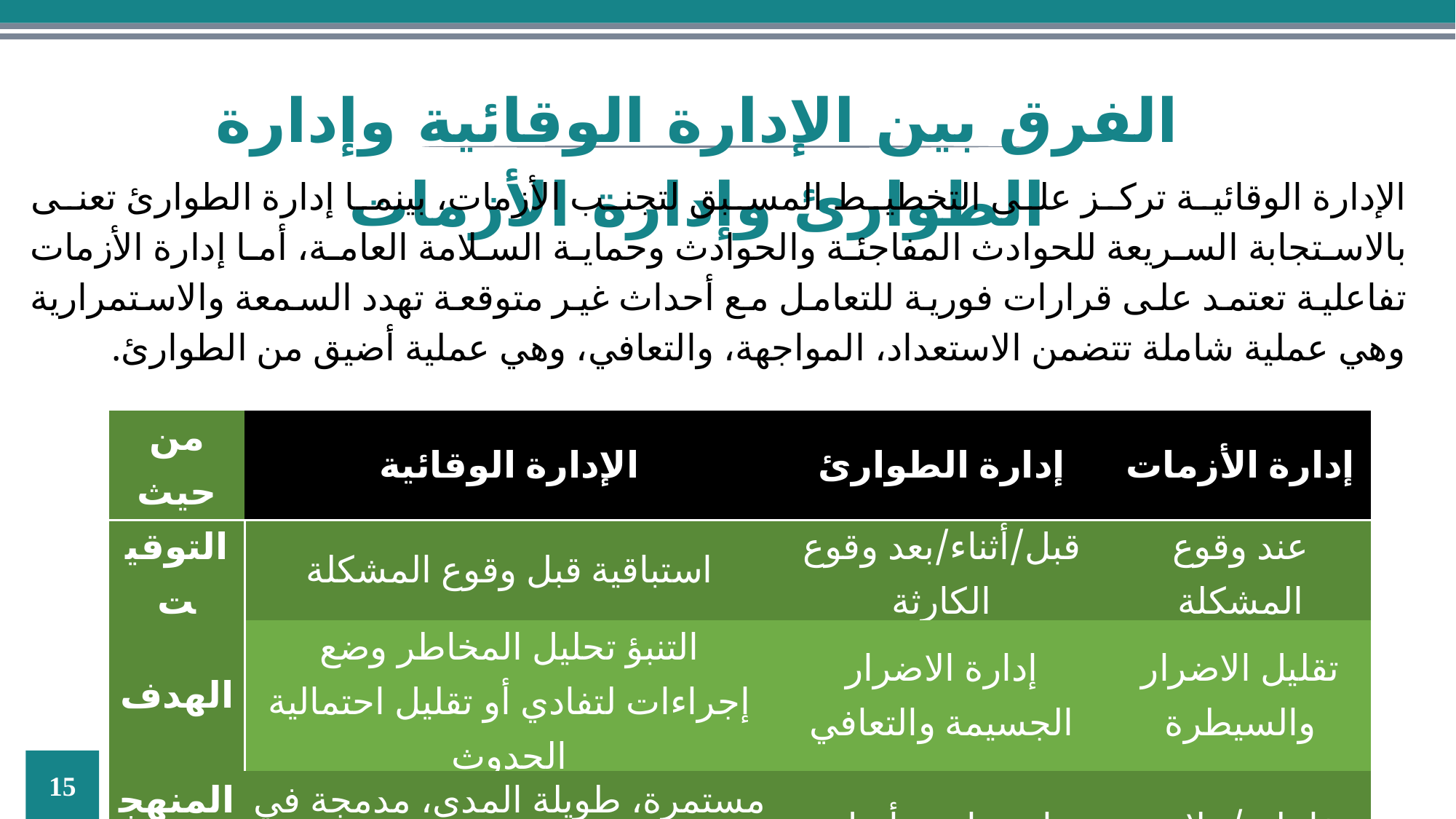

الفرق بين الإدارة الوقائية وإدارة الطوارئ وإدارة الأزمات
الإدارة الوقائية تركز على التخطيط المسبق لتجنب الأزمات، بينما إدارة الطوارئ تعنى بالاستجابة السريعة للحوادث المفاجئة والحوادث وحماية السلامة العامة، أما إدارة الأزمات تفاعلية تعتمد على قرارات فورية للتعامل مع أحداث غير متوقعة تهدد السمعة والاستمرارية وهي عملية شاملة تتضمن الاستعداد، المواجهة، والتعافي، وهي عملية أضيق من الطوارئ.
| من حيث | الإدارة الوقائية | إدارة الطوارئ | إدارة الأزمات |
| --- | --- | --- | --- |
| التوقيت | استباقية قبل وقوع المشكلة | قبل/أثناء/بعد وقوع الكارثة | عند وقوع المشكلة |
| الهدف | التنبؤ تحليل المخاطر وضع إجراءات لتفادي أو تقليل احتمالية الحدوث | إدارة الاضرار الجسيمة والتعافي | تقليل الاضرار والسيطرة |
| المنهجية | مستمرة، طويلة المدى، مدمجة في العمليات | استجابة وتأهيل | تفاعلية/علاجية |